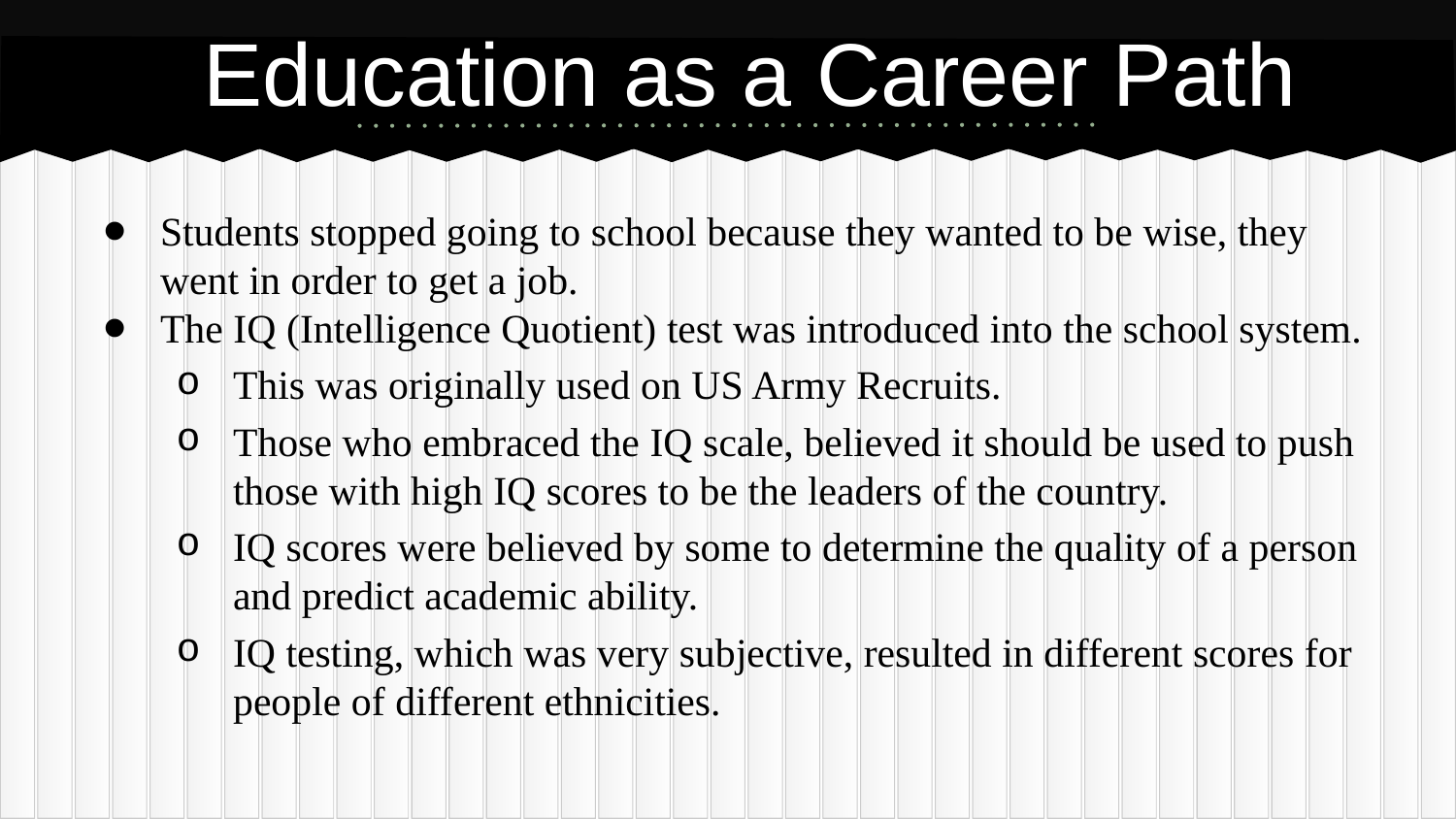

# Education as a Career Path
Students stopped going to school because they wanted to be wise, they went in order to get a job.
The IQ (Intelligence Quotient) test was introduced into the school system.
This was originally used on US Army Recruits.
Those who embraced the IQ scale, believed it should be used to push those with high IQ scores to be the leaders of the country.
IQ scores were believed by some to determine the quality of a person and predict academic ability.
IQ testing, which was very subjective, resulted in different scores for people of different ethnicities.